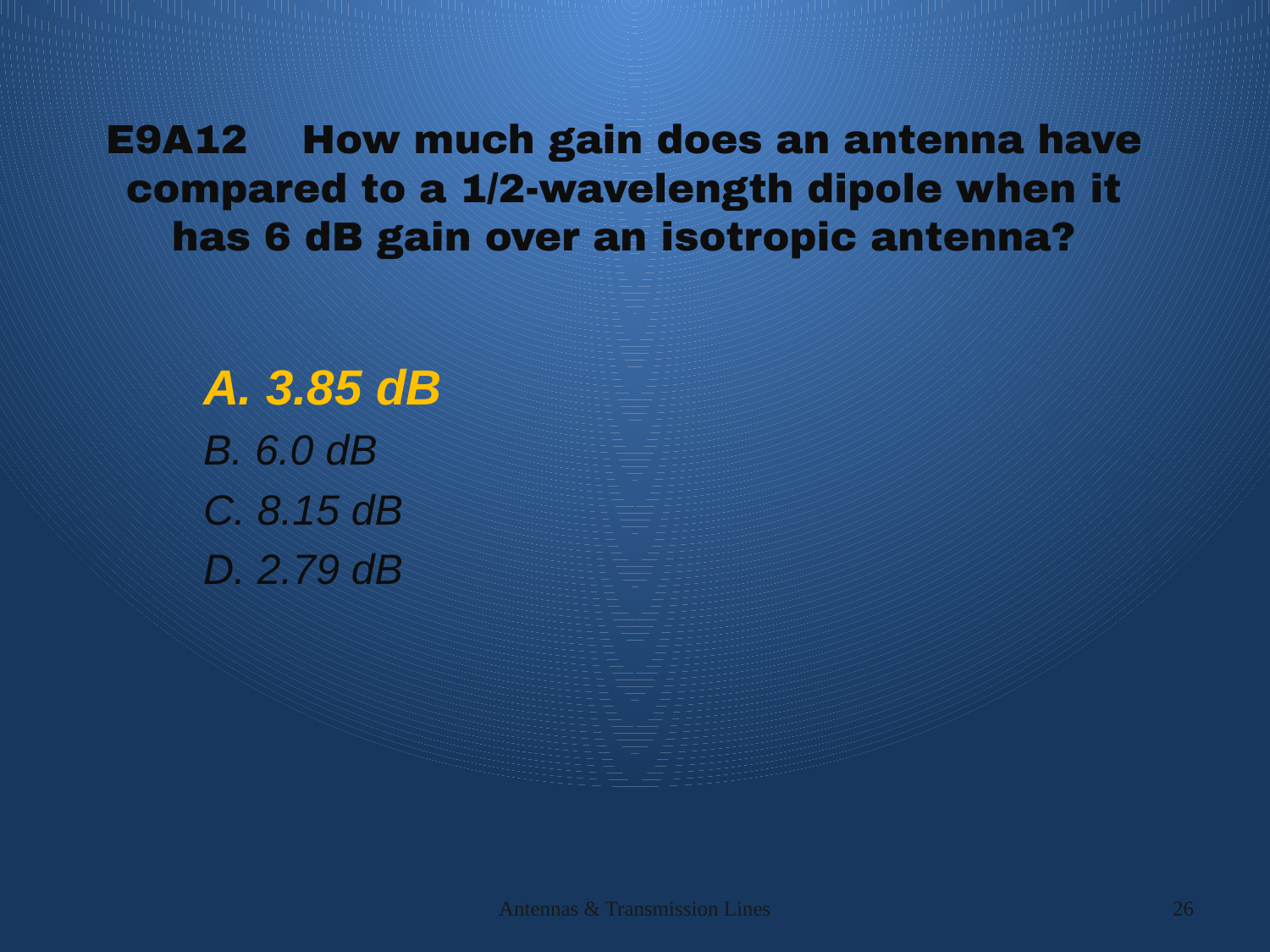

# E9A12    How much gain does an antenna have compared to a 1/2-wavelength dipole when it has 6 dB gain over an isotropic antenna?
A. 3.85 dB
B. 6.0 dB
C. 8.15 dB
D. 2.79 dB
Antennas & Transmission Lines
26